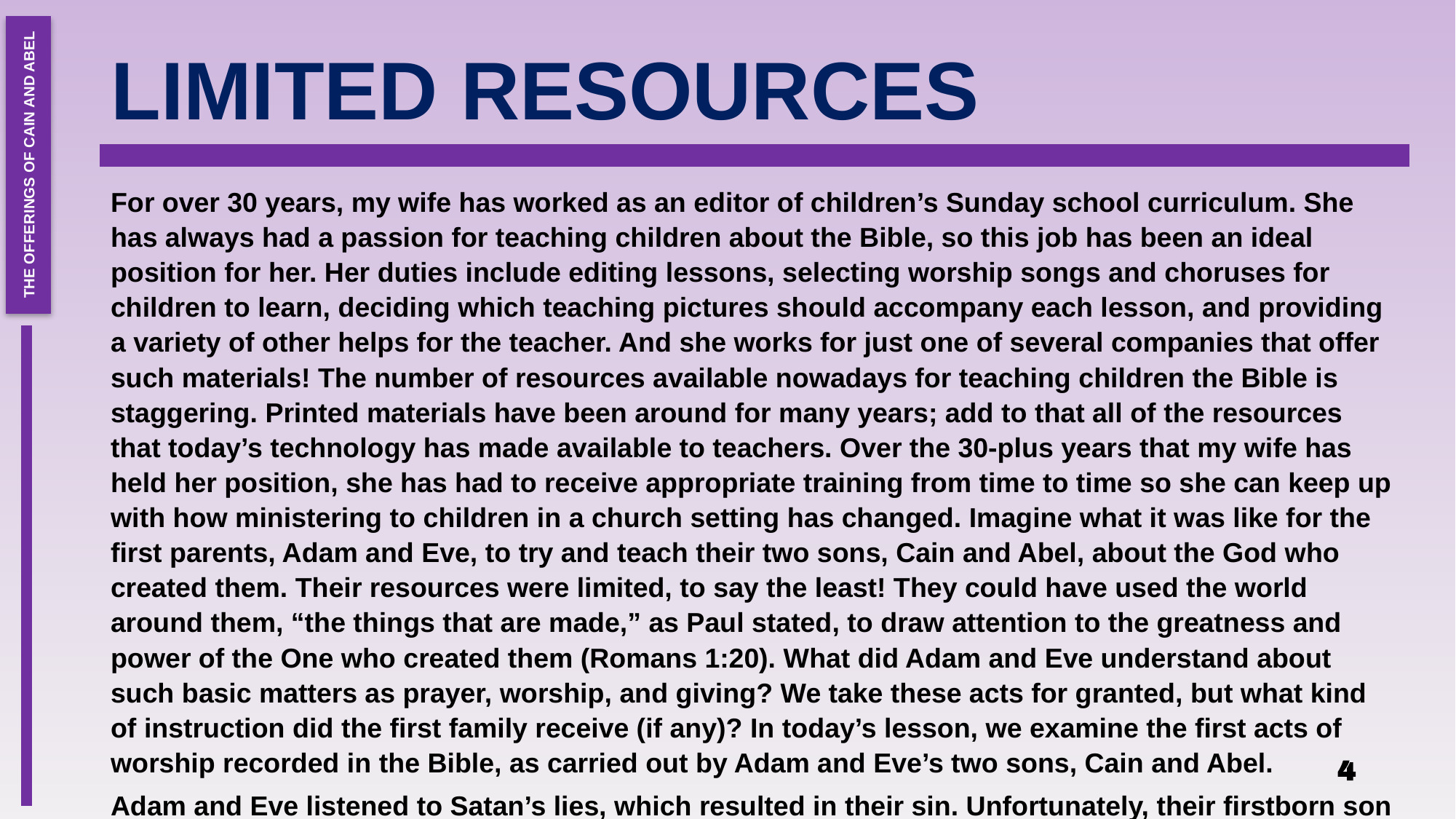

# Limited Resources
The Offerings of Cain and Abel
For over 30 years, my wife has worked as an editor of children’s Sunday school curriculum. She has always had a passion for teaching children about the Bible, so this job has been an ideal position for her. Her duties include editing lessons, selecting worship songs and choruses for children to learn, deciding which teaching pictures should accompany each lesson, and providing a variety of other helps for the teacher. And she works for just one of several companies that offer such materials! The number of resources available nowadays for teaching children the Bible is staggering. Printed materials have been around for many years; add to that all of the resources that today’s technology has made available to teachers. Over the 30-plus years that my wife has held her position, she has had to receive appropriate training from time to time so she can keep up with how ministering to children in a church setting has changed. Imagine what it was like for the first parents, Adam and Eve, to try and teach their two sons, Cain and Abel, about the God who created them. Their resources were limited, to say the least! They could have used the world around them, “the things that are made,” as Paul stated, to draw attention to the greatness and power of the One who created them (Romans 1:20). What did Adam and Eve understand about such basic matters as prayer, worship, and giving? We take these acts for granted, but what kind of instruction did the first family receive (if any)? In today’s lesson, we examine the first acts of worship recorded in the Bible, as carried out by Adam and Eve’s two sons, Cain and Abel.

Adam and Eve listened to Satan’s lies, which resulted in their sin. Unfortunately, their firstborn son engaged in similar activities. He partnered with the enemy and refused to listen to God, and he murdered his brother.
4